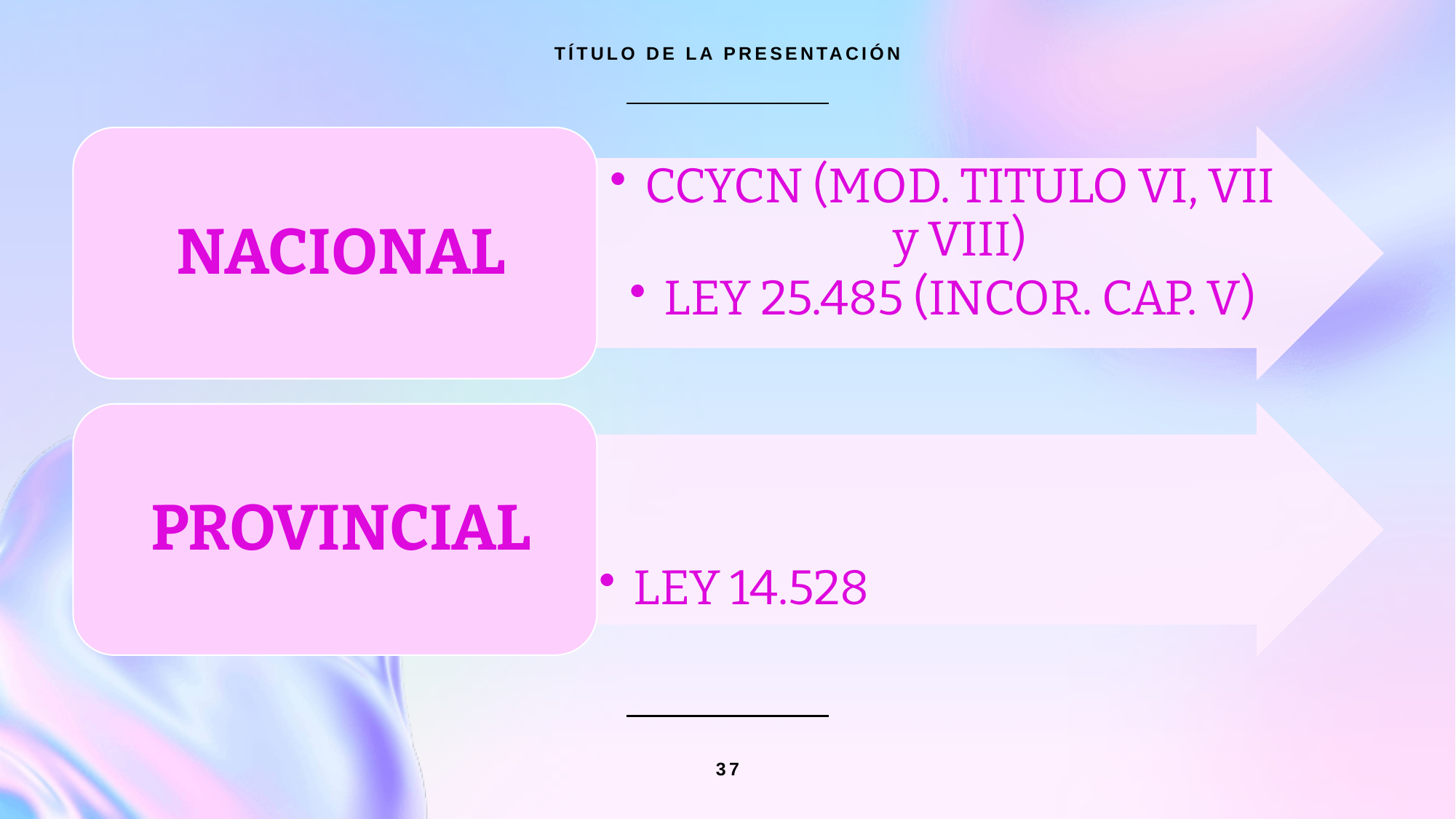

TÍTULO DE LA PRESENTACIÓN
CCYCN (MOD. TITULO VI, VII y VIII)
LEY 25.485 (INCOR. CAP. V)
NACIONAL

LEY 14.528
PROVINCIAL
37